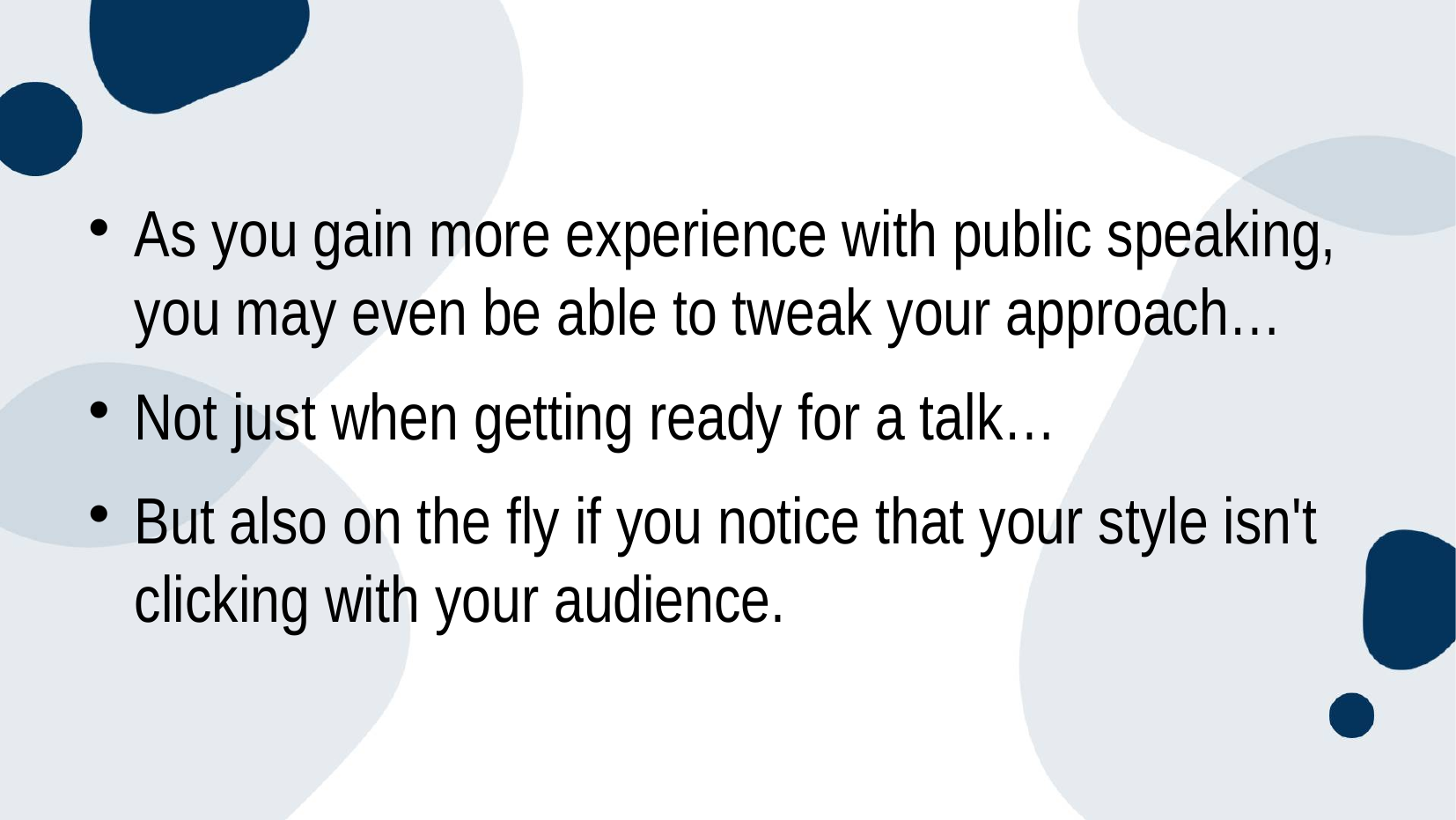

#
As you gain more experience with public speaking, you may even be able to tweak your approach…
Not just when getting ready for a talk…
But also on the fly if you notice that your style isn't clicking with your audience.